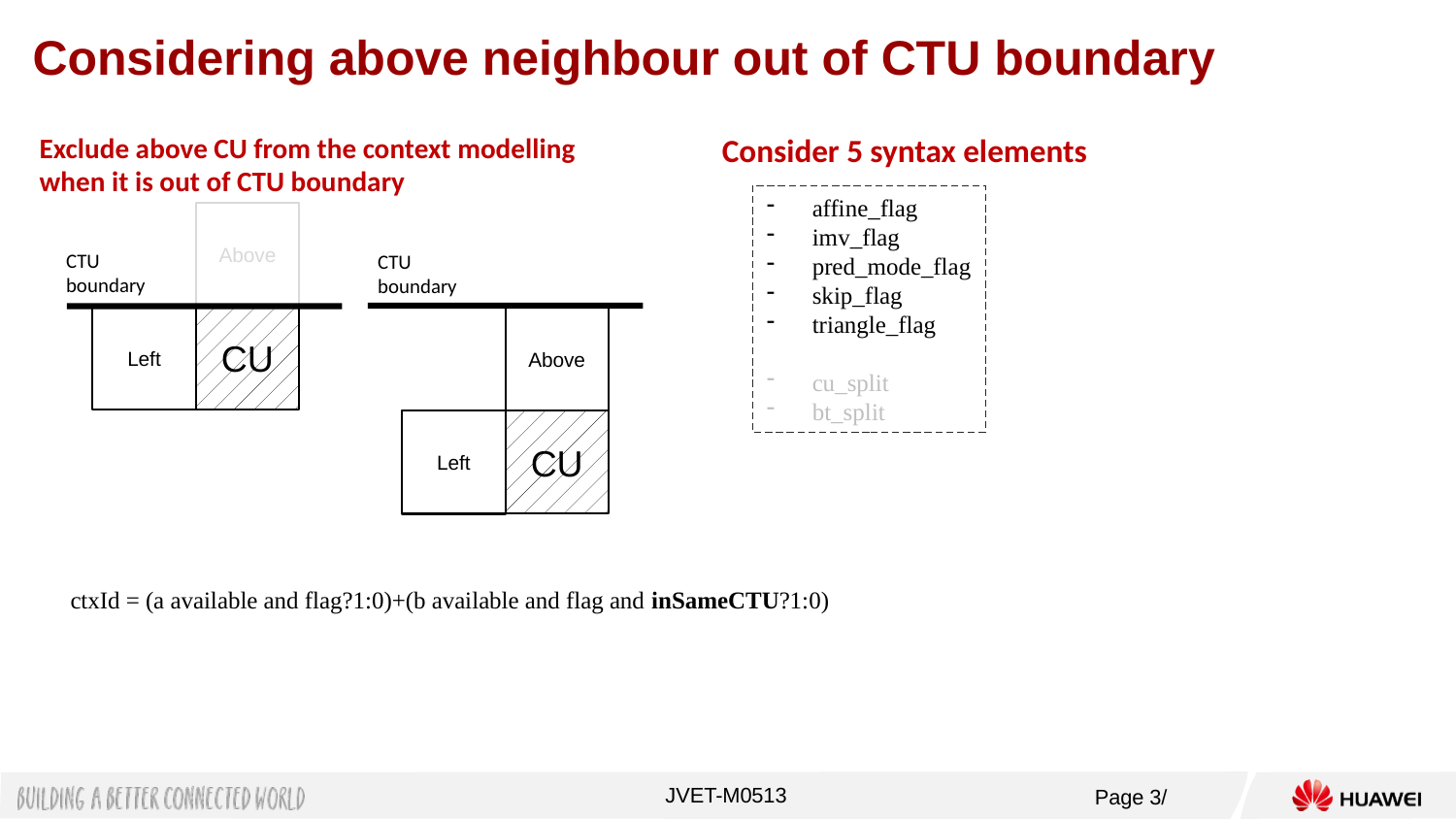

# Considering above neighbour out of CTU boundary
Exclude above CU from the context modelling
when it is out of CTU boundary
Consider 5 syntax elements
affine_flag
imv_flag
pred_mode_flag
skip_flag
triangle_flag

cu_split
bt_split
Above
CTU
boundary
CTU
boundary
CU
Left
Above
CU
Left
ctxId = (a available and flag?1:0)+(b available and flag and inSameCTU?1:0)